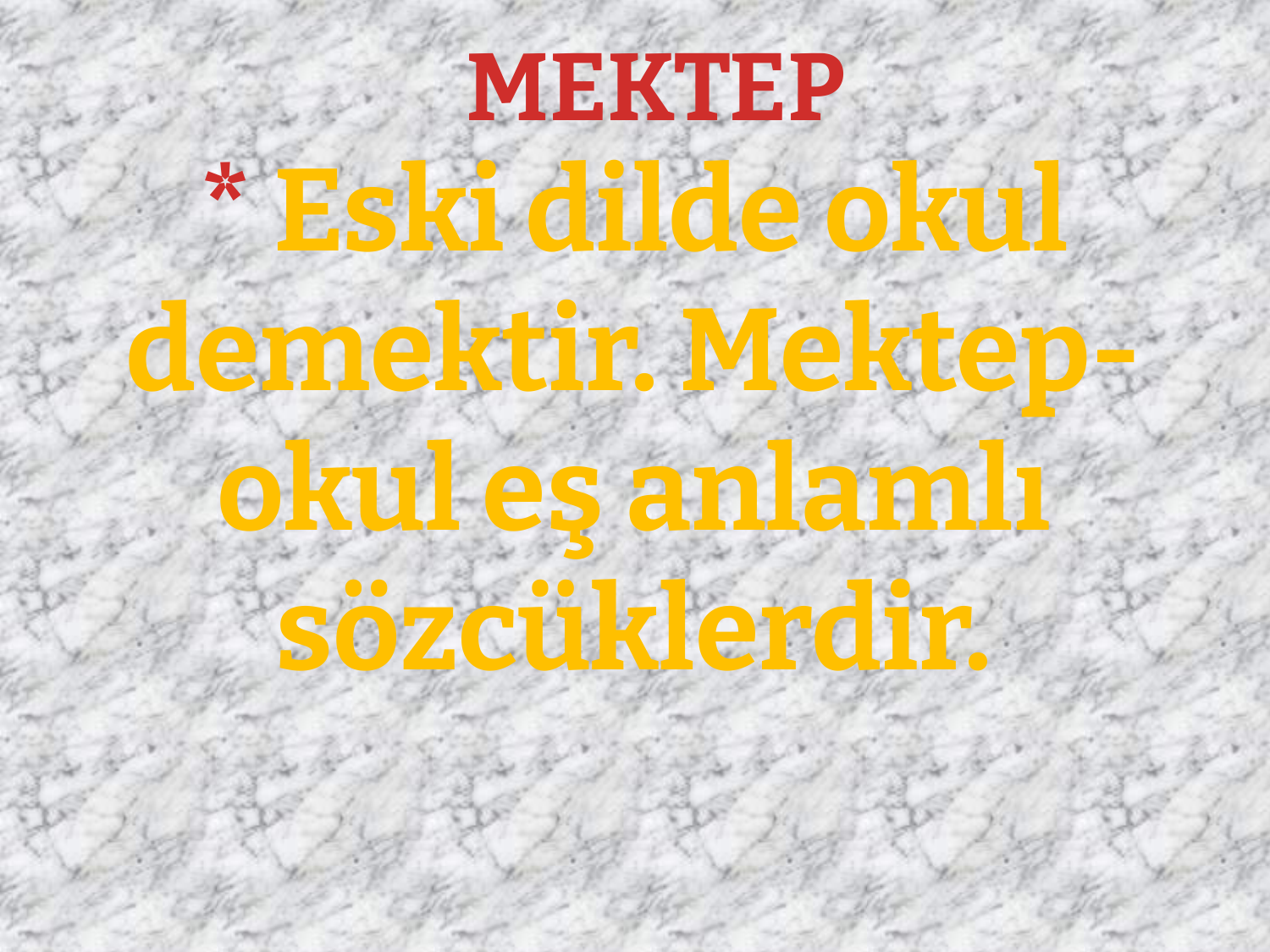

MEKTEP
* Eski dilde okul demektir. Mektep-okul eş anlamlı sözcüklerdir.